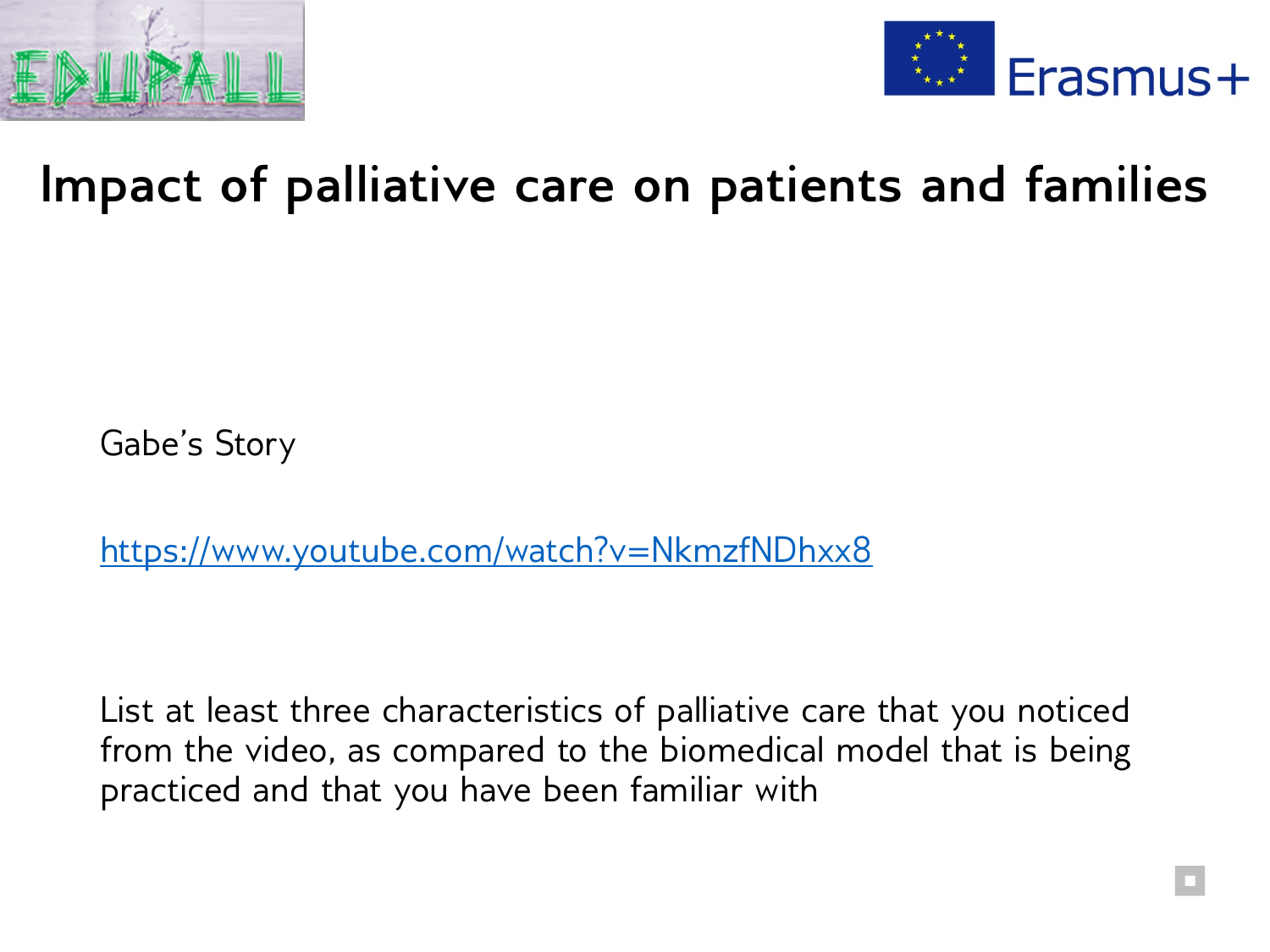

# Impact of palliative care on patients and families

Gabe’s Story

https://www.youtube.com/watch?v=NkmzfNDhxx8

List at least three characteristics of palliative care that you noticed from the video, as compared to the biomedical model that is being practiced and that you have been familiar with